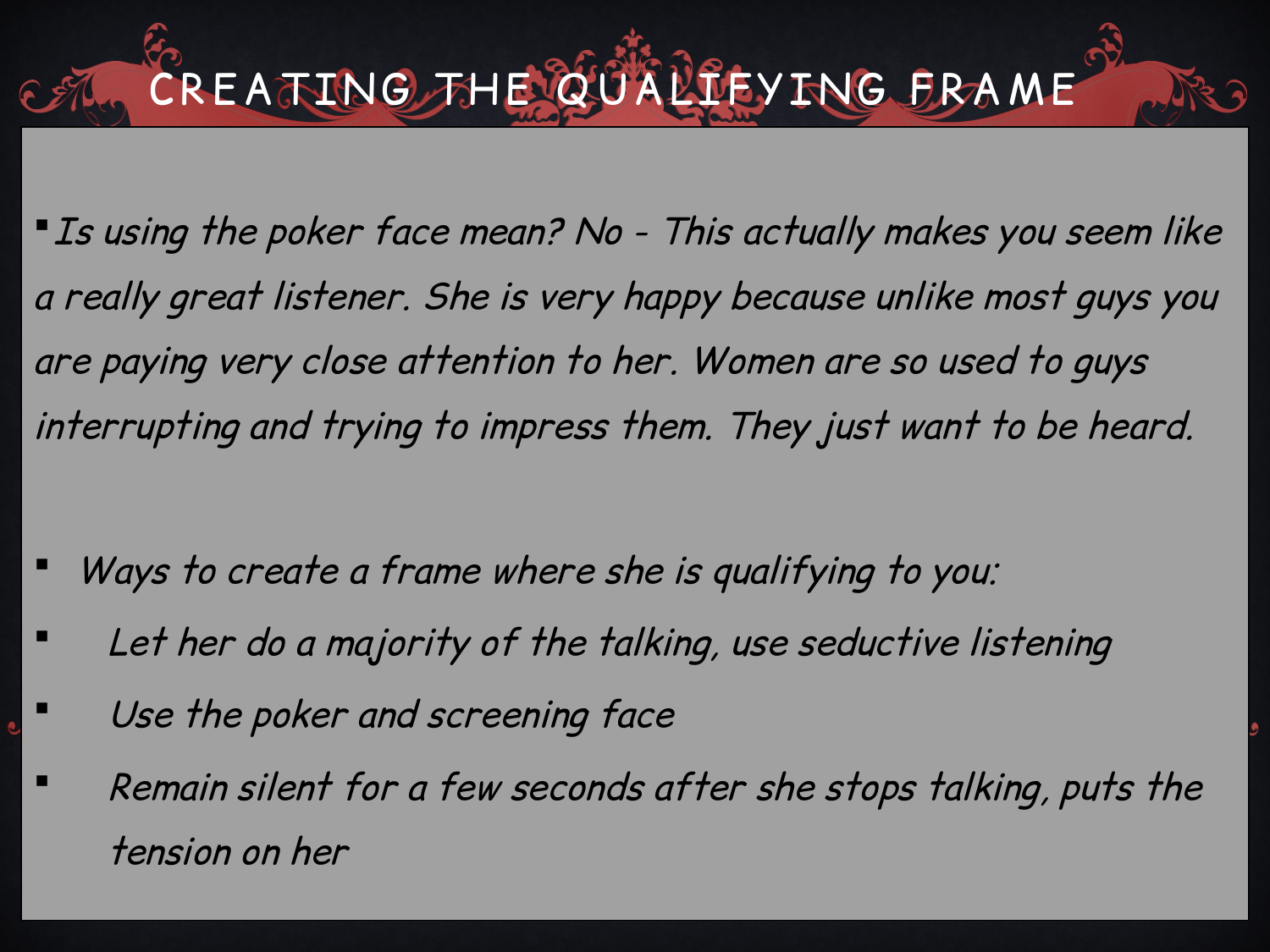

# Creating The Qualifying Frame

 Is using the poker face mean? No - This actually makes you seem like a really great listener. She is very happy because unlike most guys you are paying very close attention to her. Women are so used to guys interrupting and trying to impress them. They just want to be heard.

   Ways to create a frame where she is qualifying to you:
Let her do a majority of the talking, use seductive listening
Use the poker and screening face
Remain silent for a few seconds after she stops talking, puts the tension on her